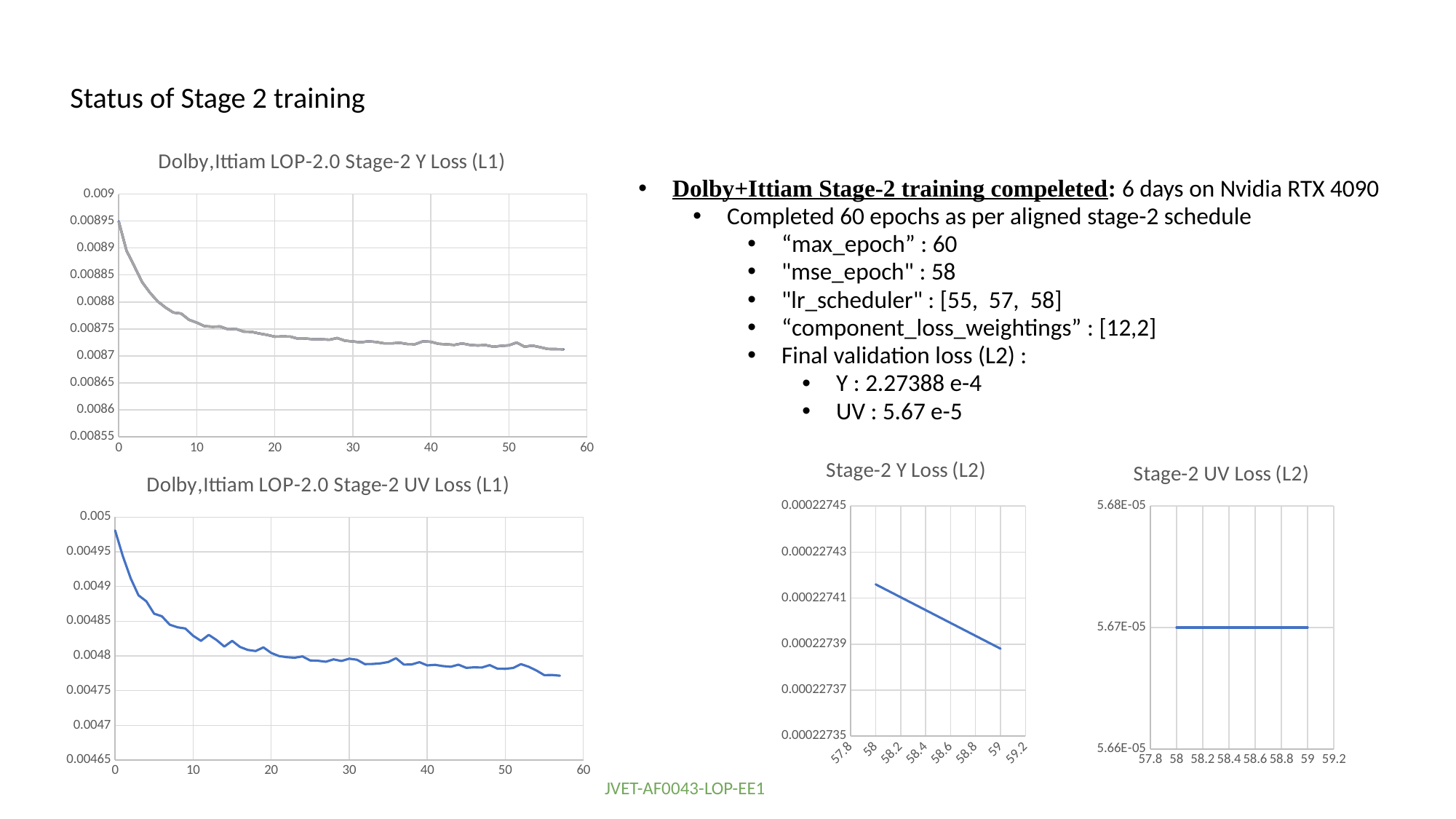

# Status of Stage 2 training

### Chart: Dolby,Ittiam LOP-2.0 Stage-2 Y Loss (L1)

| Category |  |  |  |  |
|---|---|---|---|---|
Dolby+Ittiam Stage-2 training compeleted: 6 days on Nvidia RTX 4090
Completed 60 epochs as per aligned stage-2 schedule
“max_epoch” : 60
"mse_epoch" : 58
"lr_scheduler" : [55,  57,  58]
“component_loss_weightings” : [12,2]
Final validation loss (L2) :
Y : 2.27388 e-4
UV : 5.67 e-5

### Chart: Stage-2 Y Loss (L2)

| Category |  |
|---|---|

### Chart: Stage-2 UV Loss (L2)

| Category |  |
|---|---|

### Chart: Dolby,Ittiam LOP-2.0 Stage-2 UV Loss (L1)

| Category |  |
|---|---|
JVET-AF0043-LOP-EE1